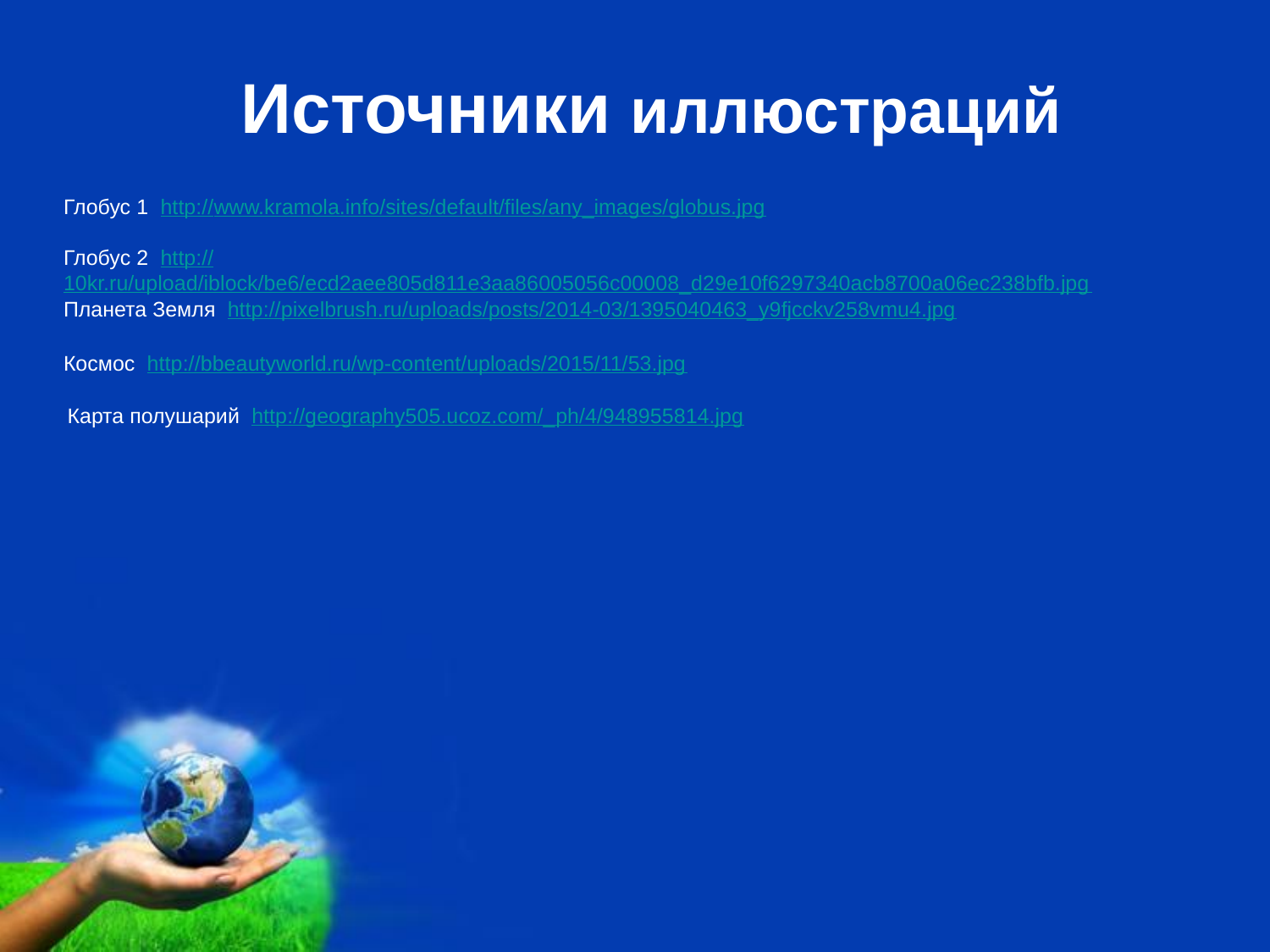

Источники иллюстраций
Глобус 1  http://www.kramola.info/sites/default/files/any_images/globus.jpg
Глобус 2  http://10kr.ru/upload/iblock/be6/ecd2aee805d811e3aa86005056c00008_d29e10f6297340acb8700a06ec238bfb.jpg
Планета Земля  http://pixelbrush.ru/uploads/posts/2014-03/1395040463_y9fjcckv258vmu4.jpg
Космос  http://bbeautyworld.ru/wp-content/uploads/2015/11/53.jpg
Карта полушарий  http://geography505.ucoz.com/_ph/4/948955814.jpg